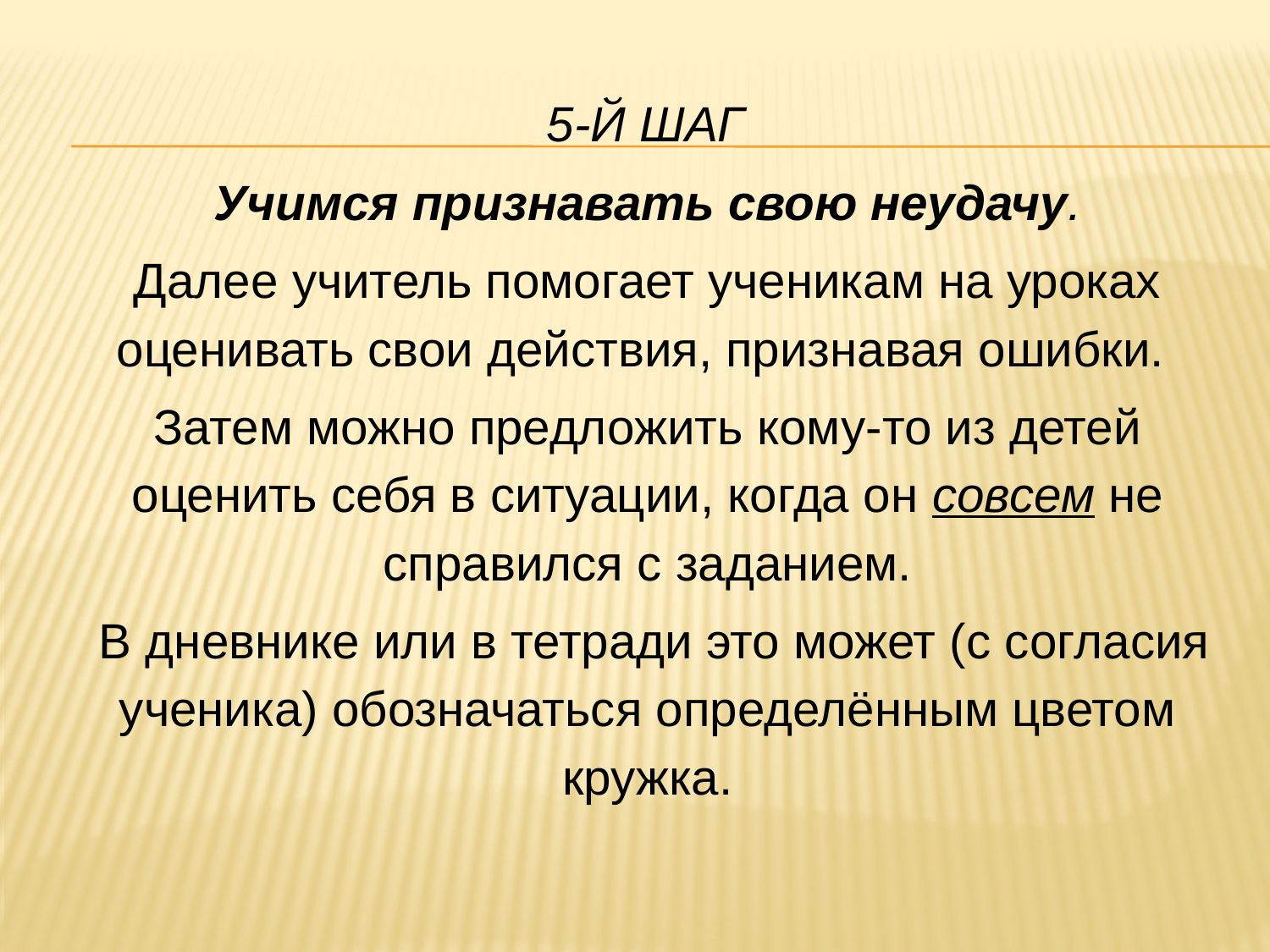

# 5-й шаг
Учимся признавать свою неудачу.
Далее учитель помогает ученикам на уроках оценивать свои действия, признавая ошибки.
Затем можно предложить кому-то из детей оценить себя в ситуации, когда он совсем не справился с заданием.
 В дневнике или в тетради это может (с согласия ученика) обозначаться определённым цветом кружка.